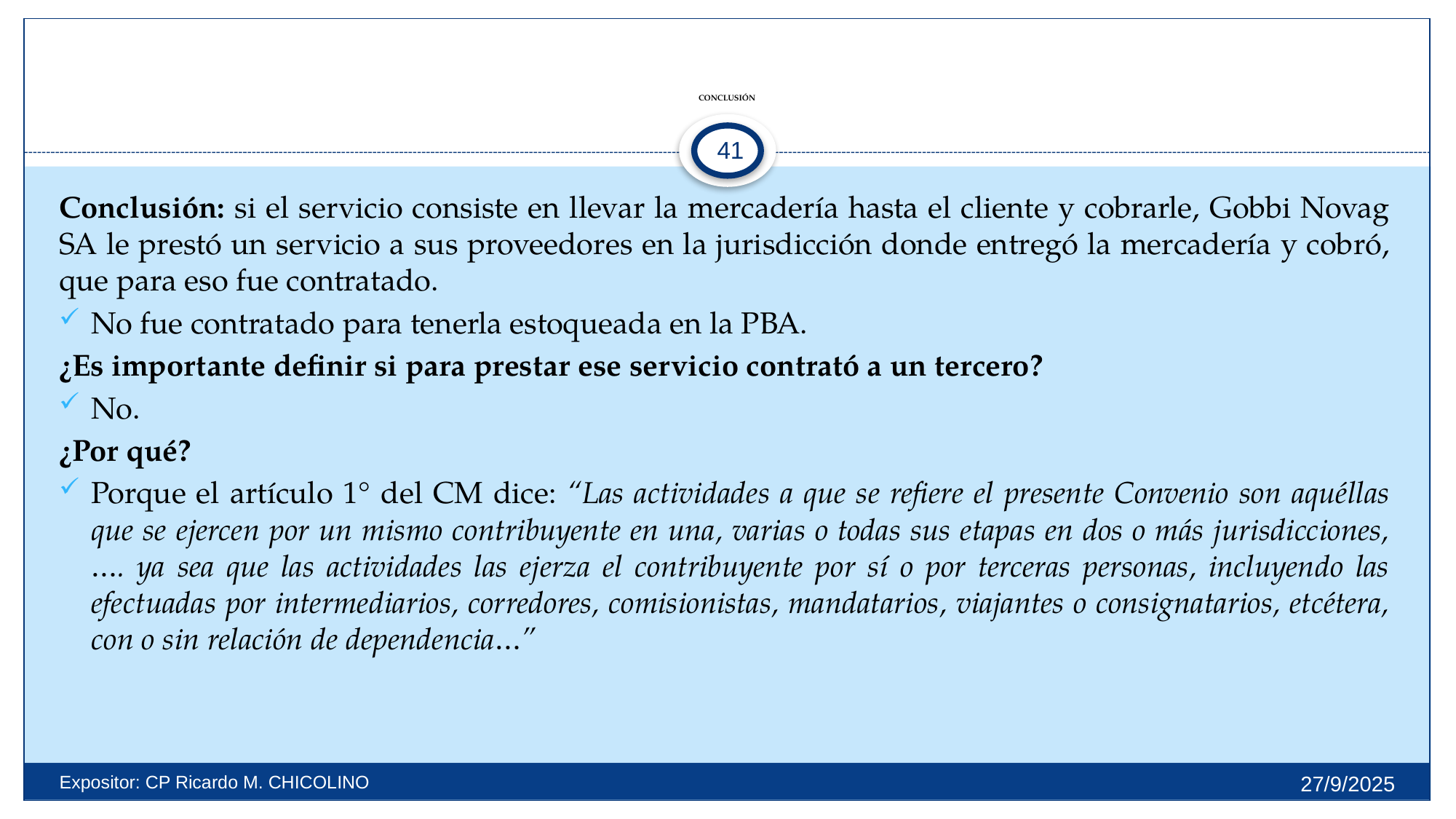

# CONCLUSIÓN
41
Conclusión: si el servicio consiste en llevar la mercadería hasta el cliente y cobrarle, Gobbi Novag SA le prestó un servicio a sus proveedores en la jurisdicción donde entregó la mercadería y cobró, que para eso fue contratado.
No fue contratado para tenerla estoqueada en la PBA.
¿Es importante definir si para prestar ese servicio contrató a un tercero?
No.
¿Por qué?
Porque el artículo 1° del CM dice: “Las actividades a que se refiere el presente Convenio son aquéllas que se ejercen por un mismo contribuyente en una, varias o todas sus etapas en dos o más jurisdicciones, …. ya sea que las actividades las ejerza el contribuyente por sí o por terceras personas, incluyendo las efectuadas por intermediarios, corredores, comisionistas, mandatarios, viajantes o consignatarios, etcétera, con o sin relación de dependencia…”

27/9/2025
Expositor: CP Ricardo M. CHICOLINO